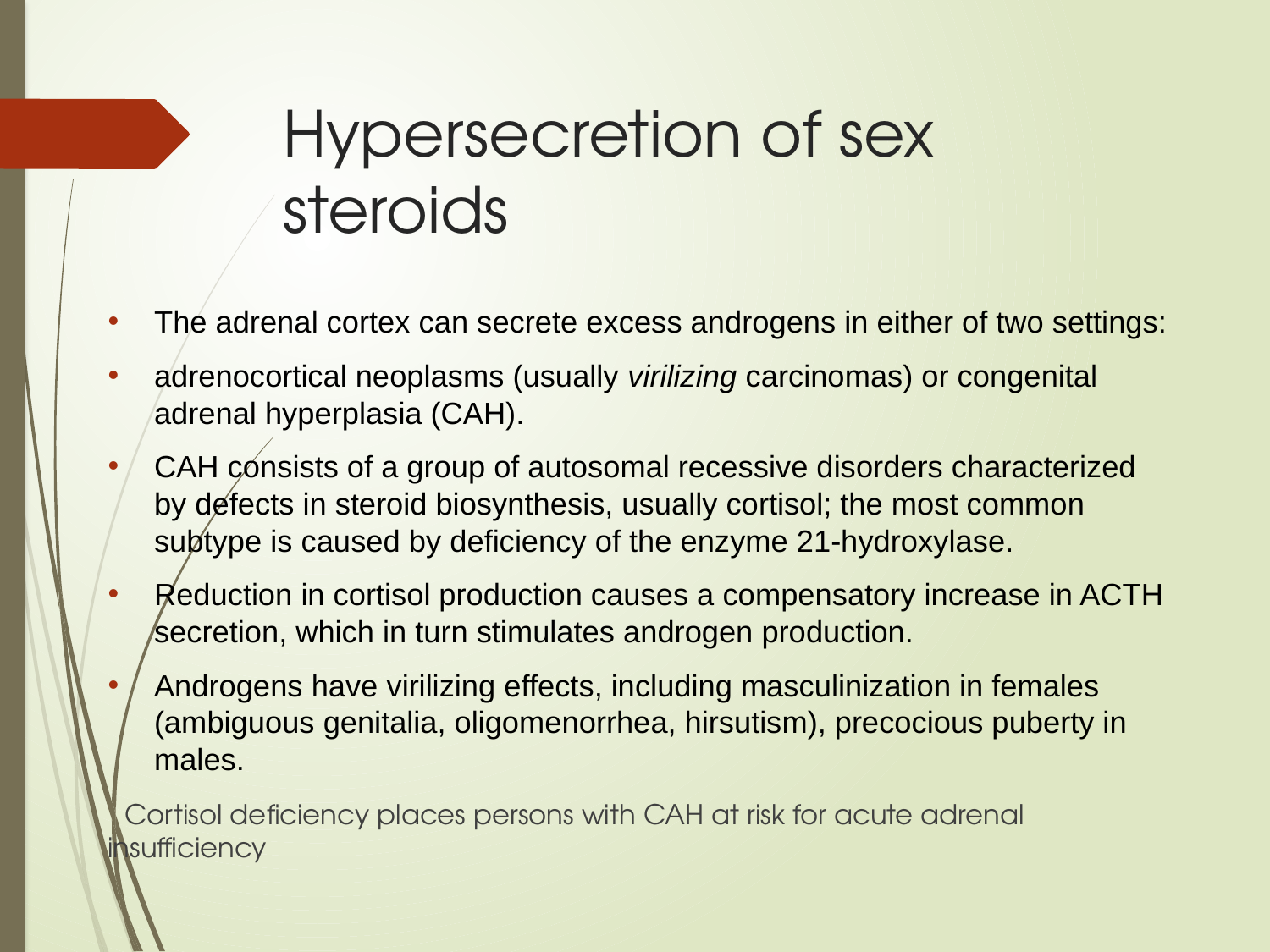

# Hypersecretion of sex steroids
The adrenal cortex can secrete excess androgens in either of two settings:
adrenocortical neoplasms (usually virilizing carcinomas) or congenital adrenal hyperplasia (CAH).
CAH consists of a group of autosomal recessive disorders characterized by defects in steroid biosynthesis, usually cortisol; the most common subtype is caused by deficiency of the enzyme 21-hydroxylase.
Reduction in cortisol production causes a compensatory increase in ACTH secretion, which in turn stimulates androgen production.
Androgens have virilizing effects, including masculinization in females (ambiguous genitalia, oligomenorrhea, hirsutism), precocious puberty in males.
  Cortisol deficiency places persons with CAH at risk for acute adrenal insufficiency